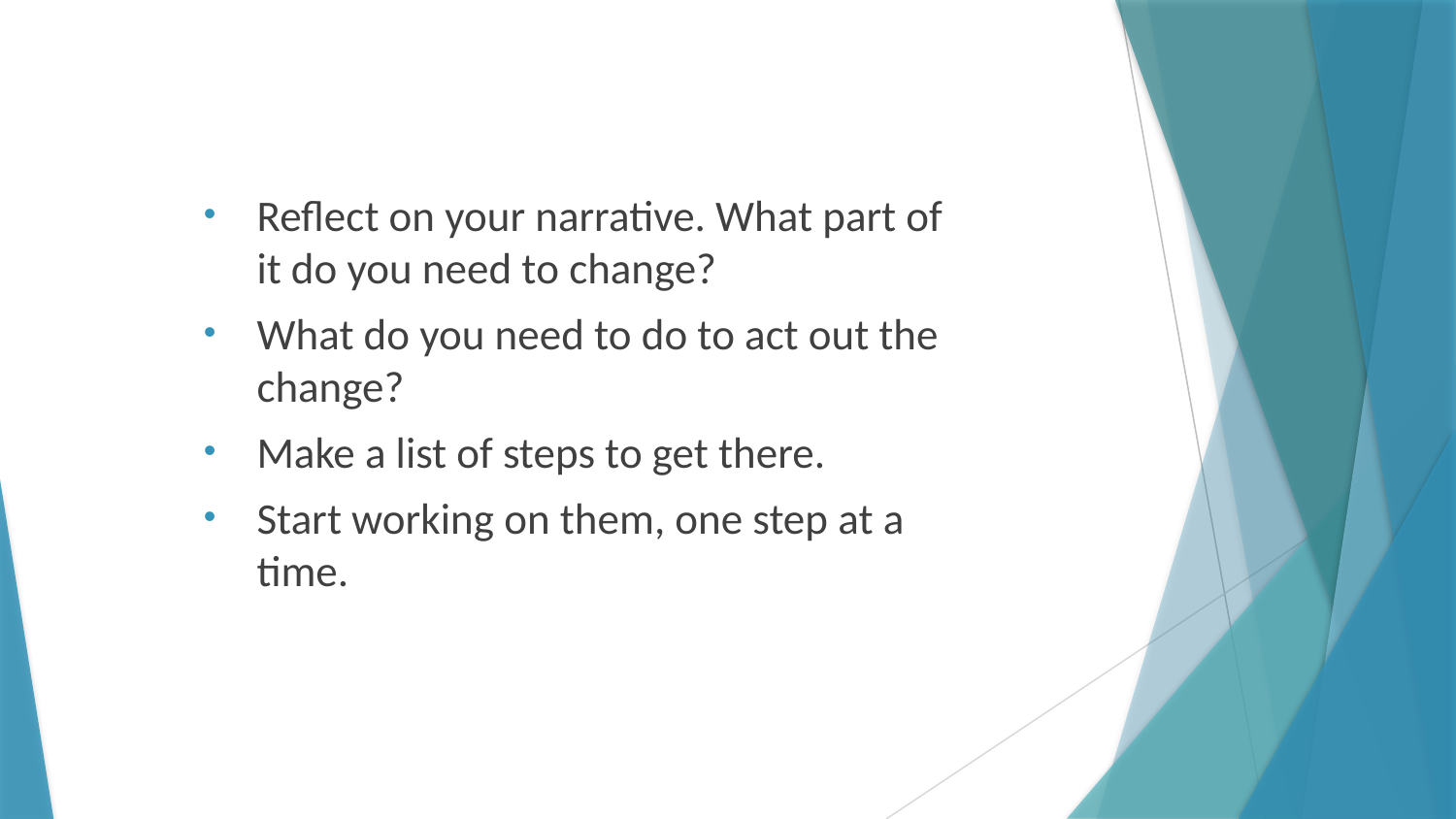

Reflect on your narrative. What part of it do you need to change?
What do you need to do to act out the change?
Make a list of steps to get there.
Start working on them, one step at a time.